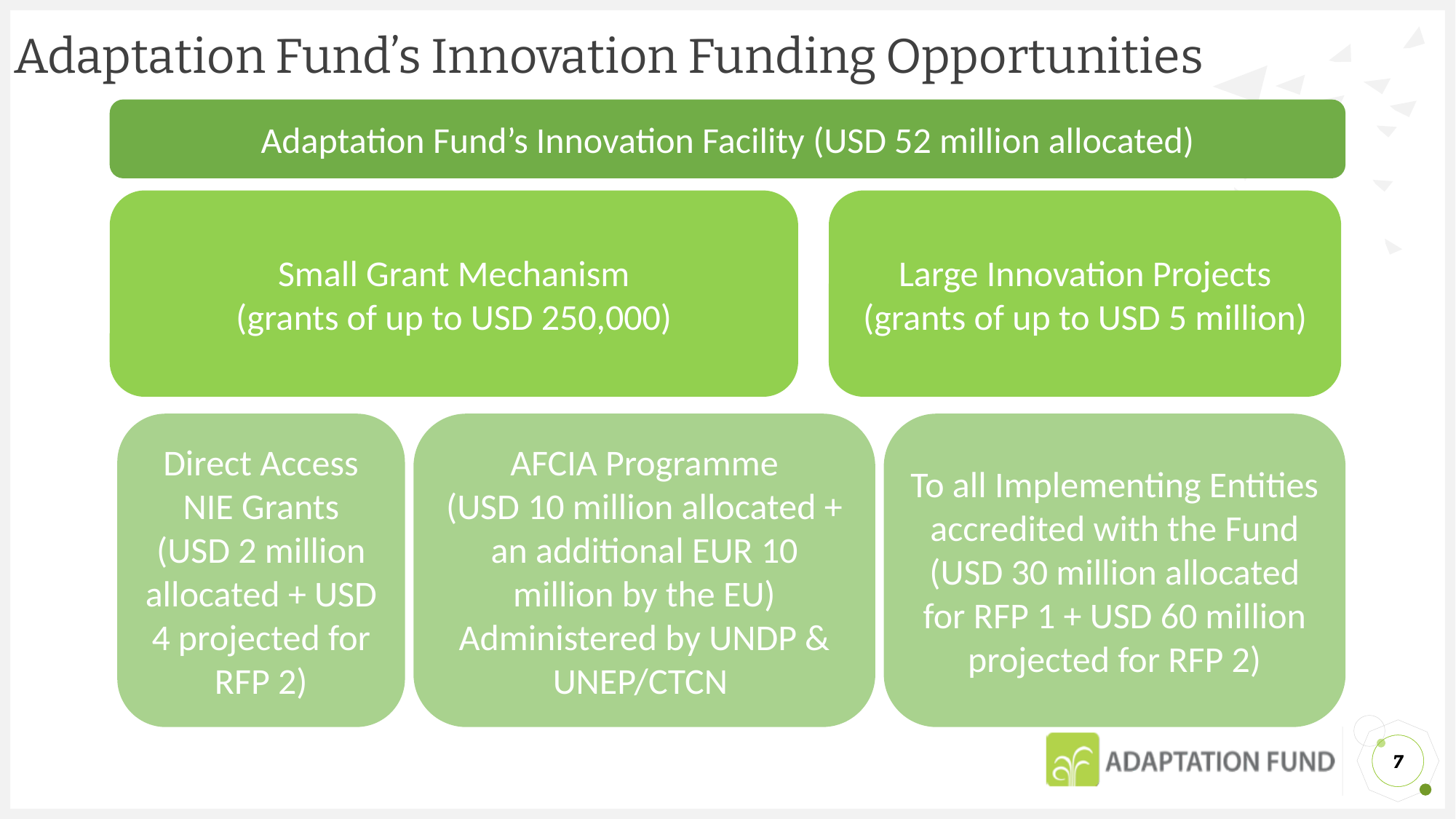

# Adaptation Fund’s Innovation Funding Opportunities
Adaptation Fund’s Innovation Facility (USD 52 million allocated)
Small Grant Mechanism
(grants of up to USD 250,000)
Large Innovation Projects
(grants of up to USD 5 million)
Direct Access
NIE Grants (USD 2 million allocated + USD 4 projected for RFP 2)
AFCIA Programme
(USD 10 million allocated + an additional EUR 10 million by the EU) Administered by UNDP & UNEP/CTCN
To all Implementing Entities accredited with the Fund
(USD 30 million allocated for RFP 1 + USD 60 million projected for RFP 2)
7
7